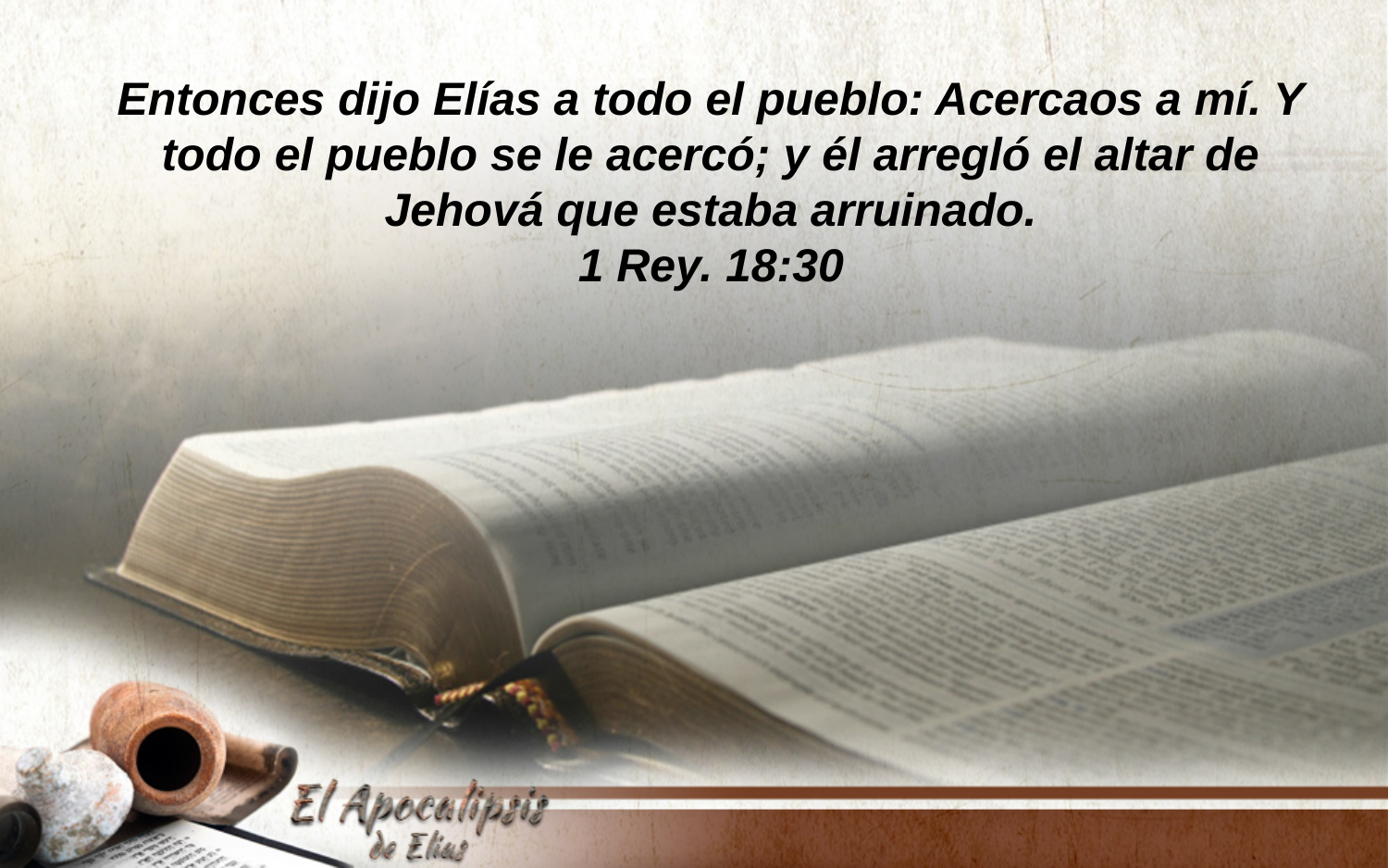

Entonces dijo Elías a todo el pueblo: Acercaos a mí. Y todo el pueblo se le acercó; y él arregló el altar de Jehová que estaba arruinado.
1 Rey. 18:30